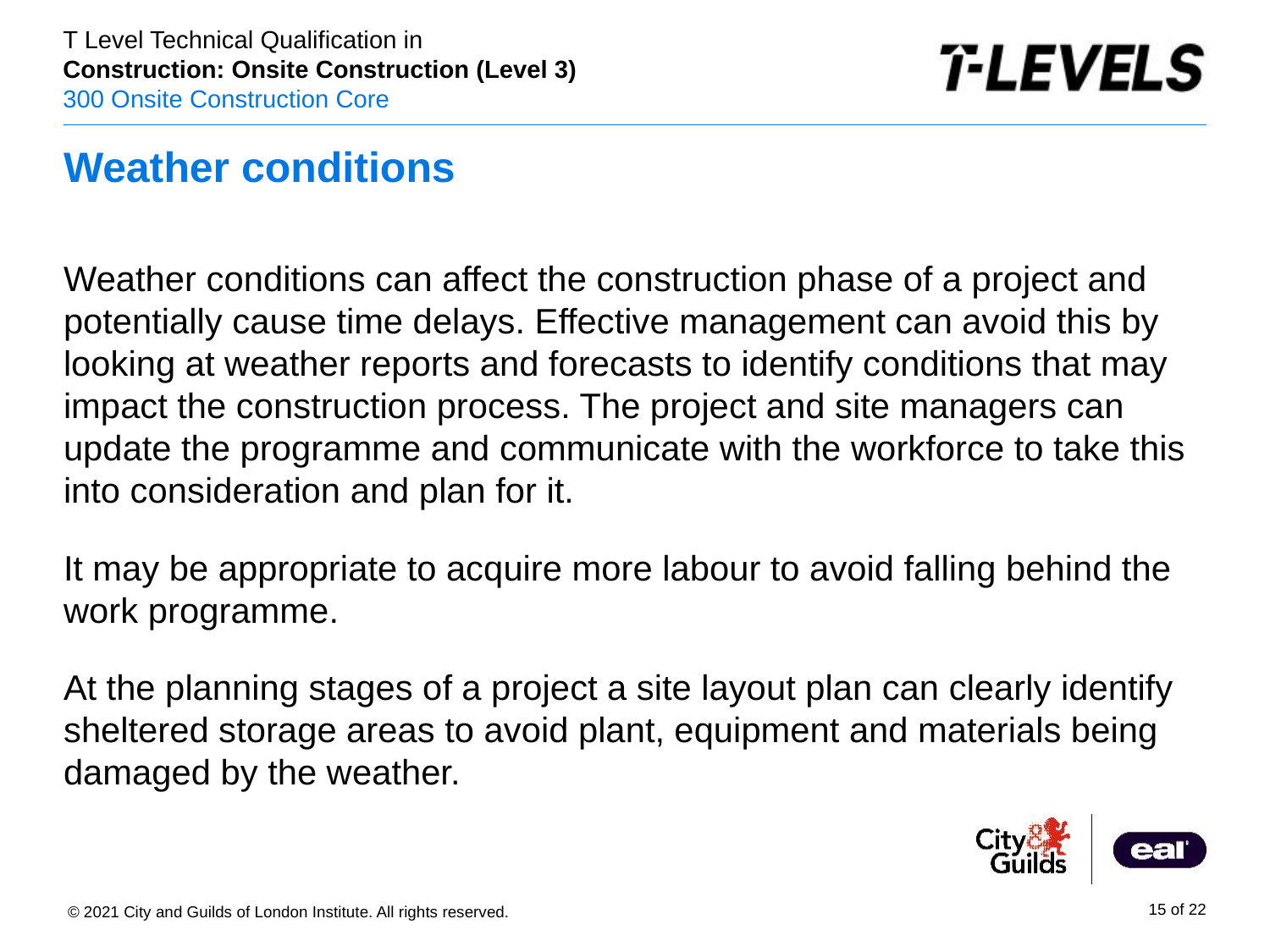

# Weather conditions
Weather conditions can affect the construction phase of a project and potentially cause time delays. Effective management can avoid this by looking at weather reports and forecasts to identify conditions that may impact the construction process. The project and site managers can update the programme and communicate with the workforce to take this into consideration and plan for it.
It may be appropriate to acquire more labour to avoid falling behind the work programme.
At the planning stages of a project a site layout plan can clearly identify sheltered storage areas to avoid plant, equipment and materials being damaged by the weather.